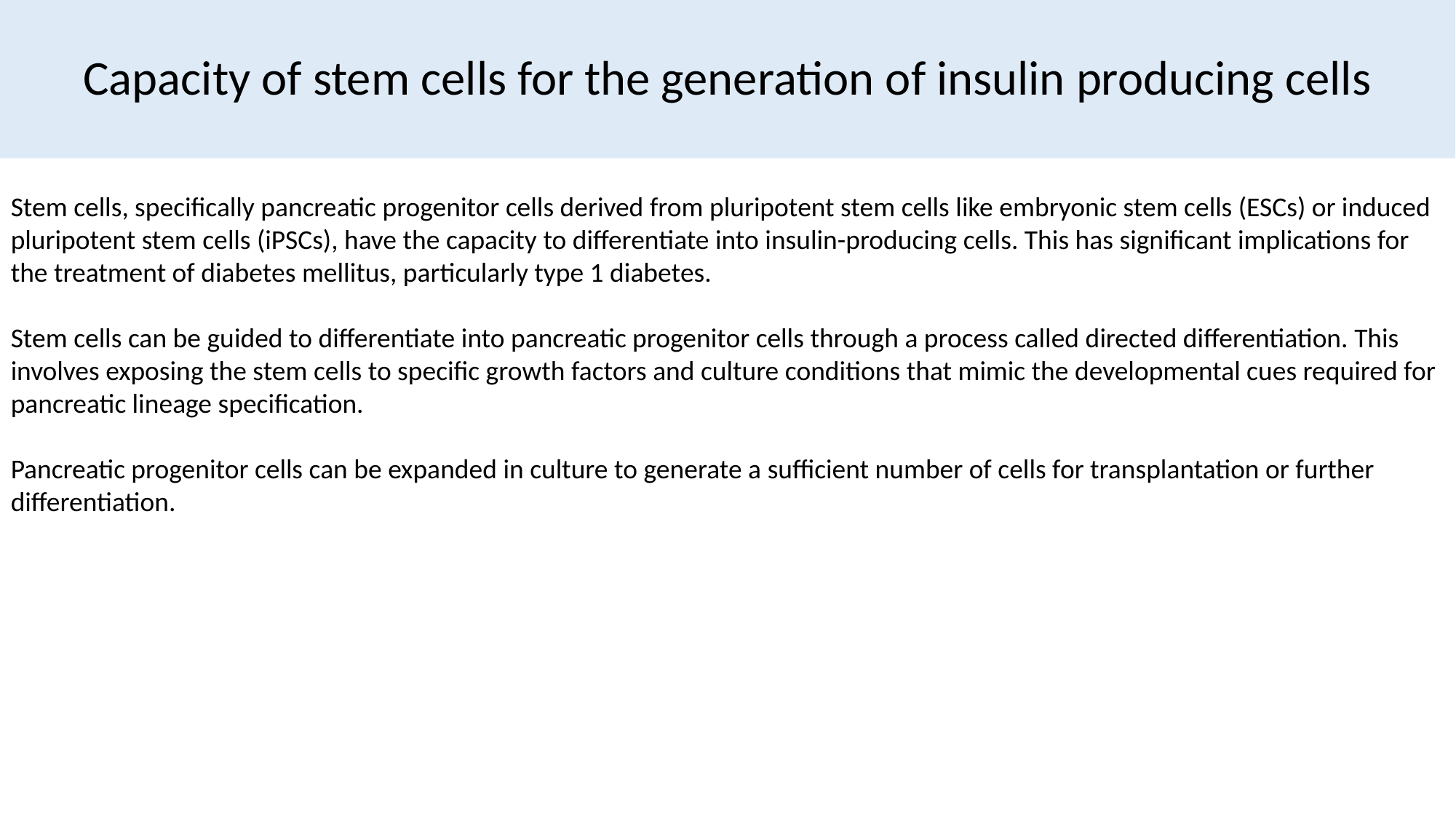

# Capacity of stem cells for the generation of insulin producing cells
Stem cells, specifically pancreatic progenitor cells derived from pluripotent stem cells like embryonic stem cells (ESCs) or induced pluripotent stem cells (iPSCs), have the capacity to differentiate into insulin-producing cells. This has significant implications for the treatment of diabetes mellitus, particularly type 1 diabetes.

Stem cells can be guided to differentiate into pancreatic progenitor cells through a process called directed differentiation. This involves exposing the stem cells to specific growth factors and culture conditions that mimic the developmental cues required for pancreatic lineage specification.

Pancreatic progenitor cells can be expanded in culture to generate a sufficient number of cells for transplantation or further differentiation.